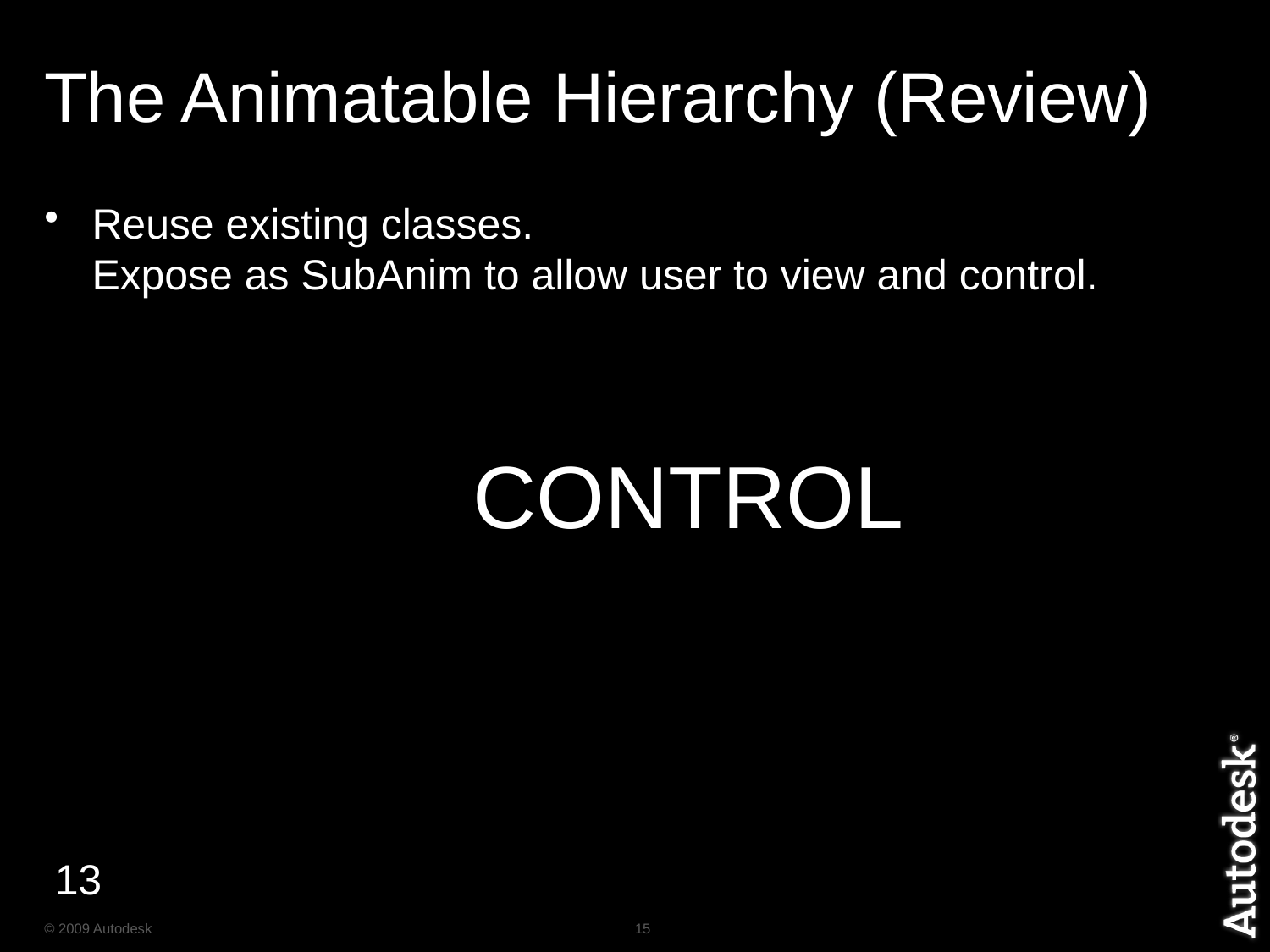

# The Animatable Hierarchy (Review)
Reuse existing classes.
Expose as SubAnim to allow user to view and control.

		CONTROL

13